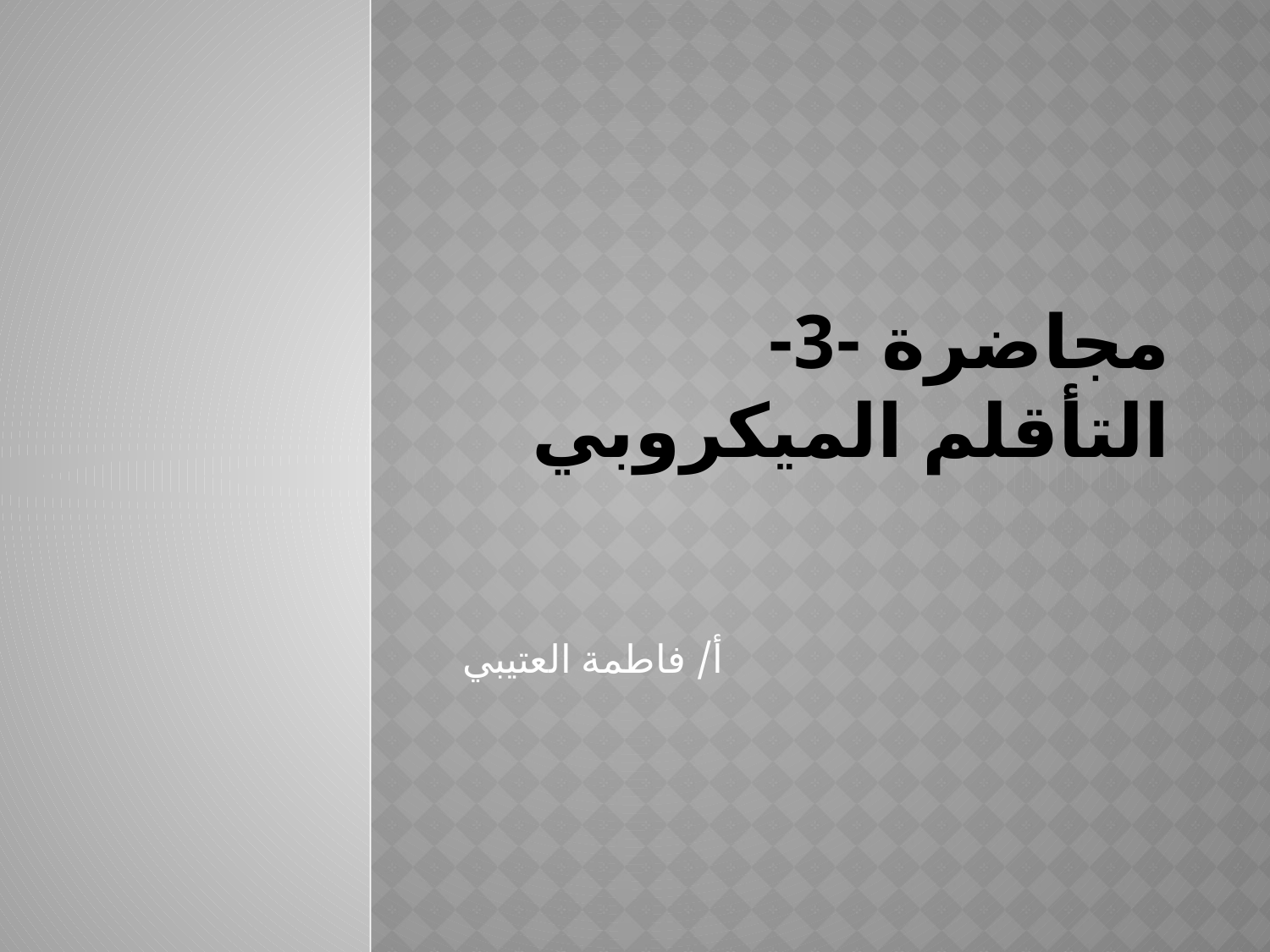

# مجاضرة -3- التأقلم الميكروبي
 أ/ فاطمة العتيبي